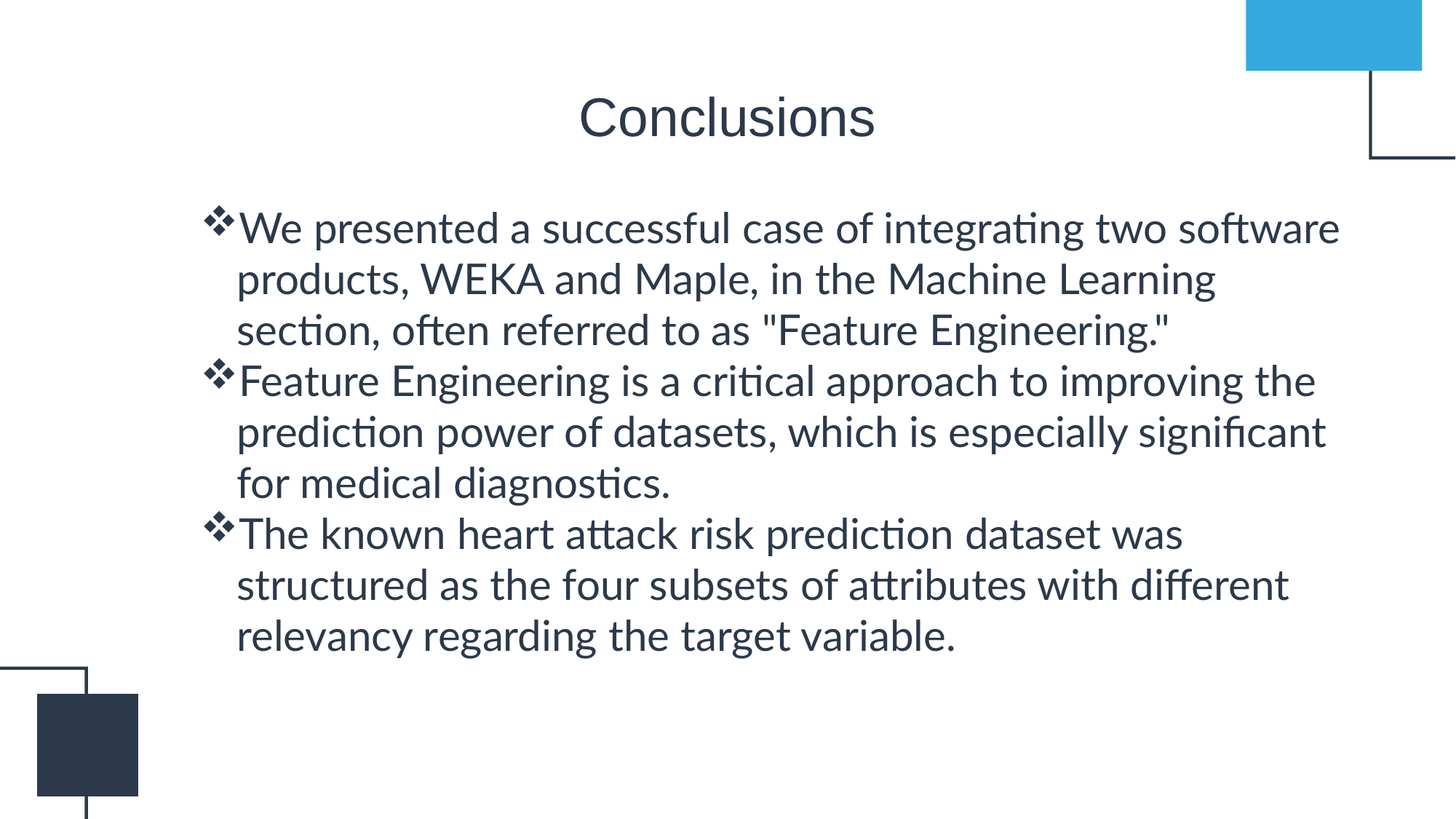

# Conclusions
We presented a successful case of integrating two software products, WEKA and Maple, in the Machine Learning section, often referred to as "Feature Engineering."
Feature Engineering is a critical approach to improving the prediction power of datasets, which is especially significant for medical diagnostics.
The known heart attack risk prediction dataset was structured as the four subsets of attributes with different relevancy regarding the target variable.